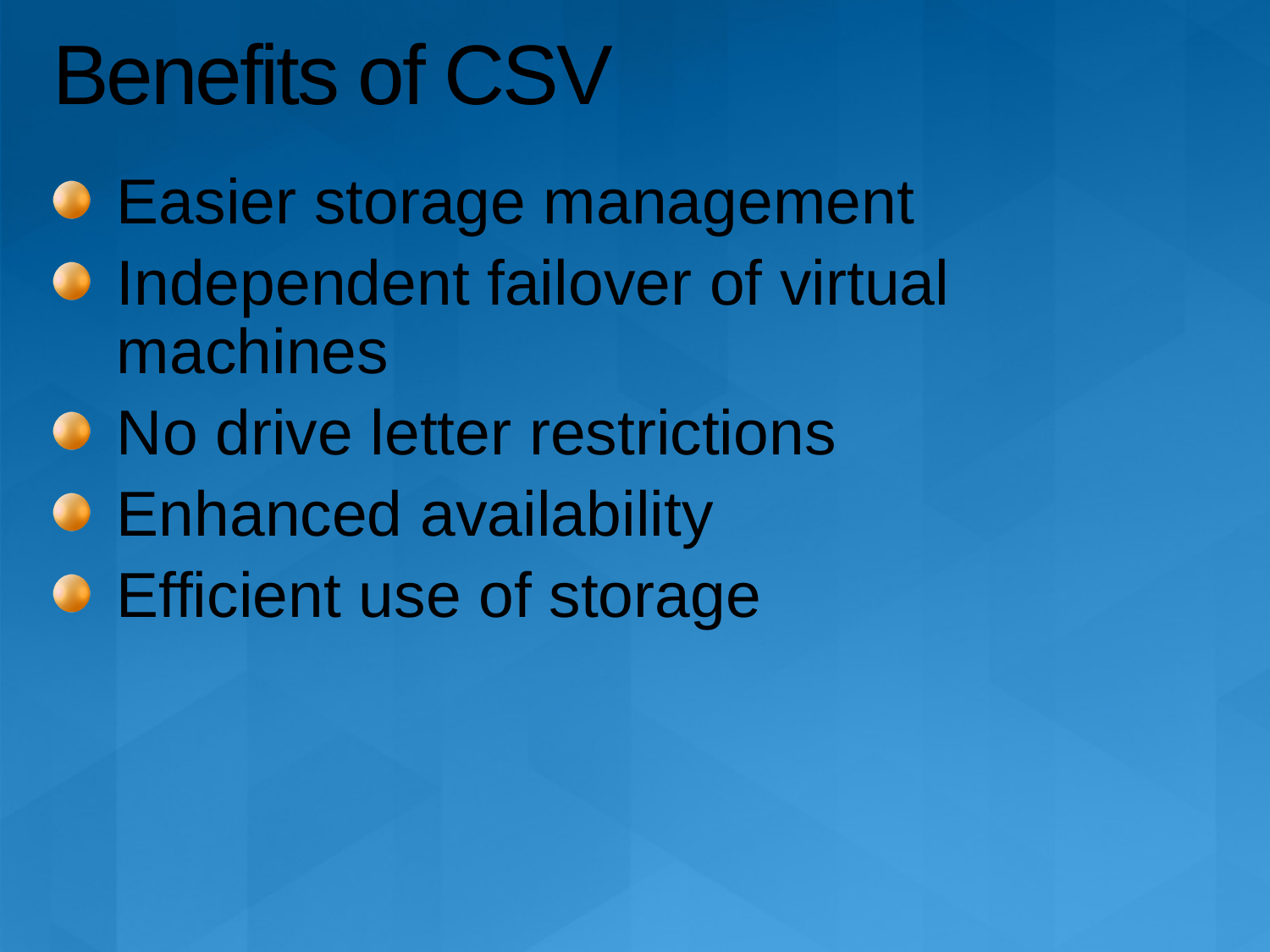

# Benefits of CSV
Easier storage management
Independent failover of virtual machines
No drive letter restrictions
Enhanced availability
Efficient use of storage